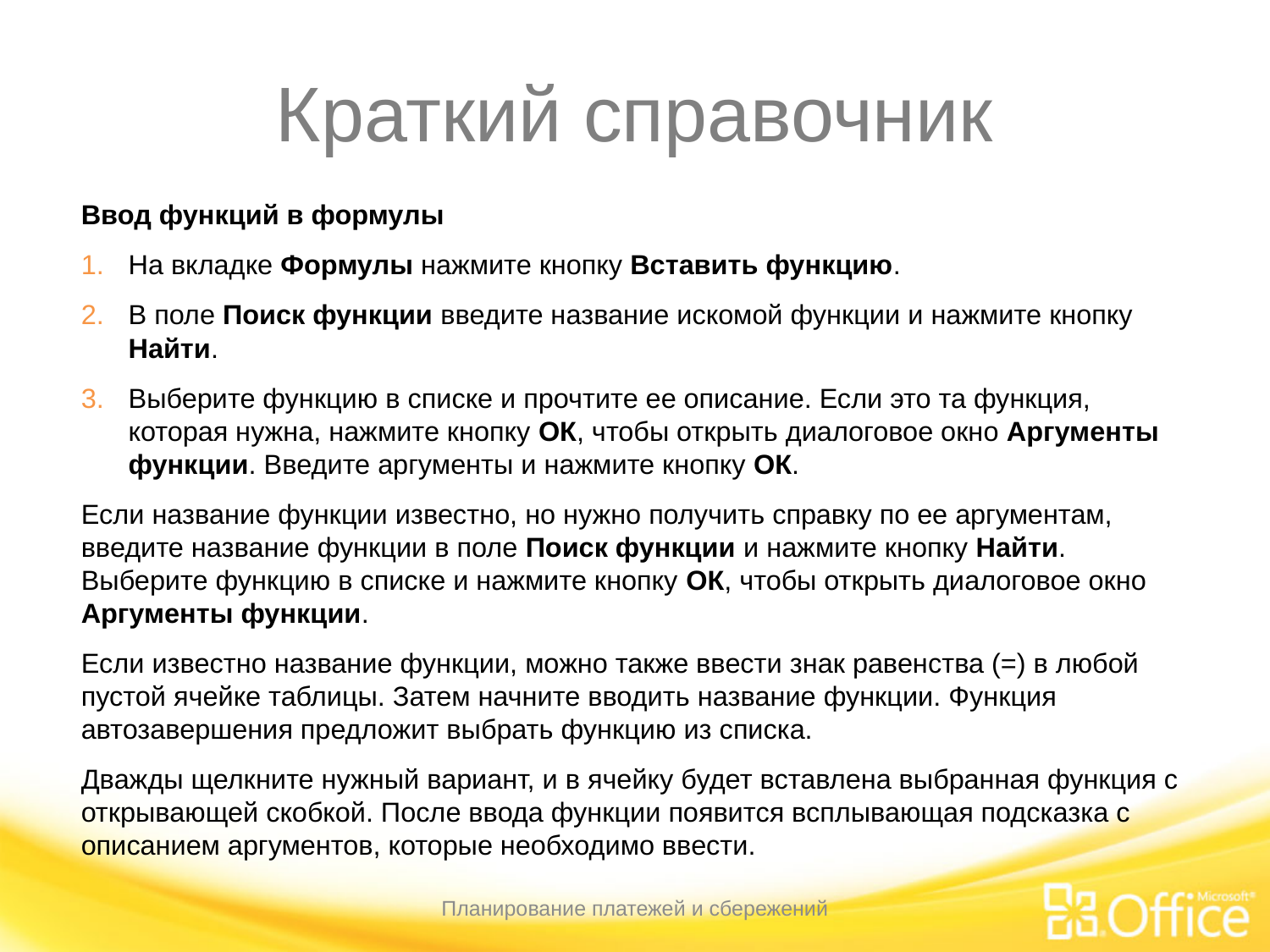

# Краткий справочник
Ввод функций в формулы
На вкладке Формулы нажмите кнопку Вставить функцию.
В поле Поиск функции введите название искомой функции и нажмите кнопку Найти.
Выберите функцию в списке и прочтите ее описание. Если это та функция, которая нужна, нажмите кнопку ОК, чтобы открыть диалоговое окно Аргументы функции. Введите аргументы и нажмите кнопку ОК.
Если название функции известно, но нужно получить справку по ее аргументам, введите название функции в поле Поиск функции и нажмите кнопку Найти. Выберите функцию в списке и нажмите кнопку ОК, чтобы открыть диалоговое окно Аргументы функции.
Если известно название функции, можно также ввести знак равенства (=) в любой пустой ячейке таблицы. Затем начните вводить название функции. Функция автозавершения предложит выбрать функцию из списка.
Дважды щелкните нужный вариант, и в ячейку будет вставлена выбранная функция с открывающей скобкой. После ввода функции появится всплывающая подсказка с описанием аргументов, которые необходимо ввести.

Планирование платежей и сбережений